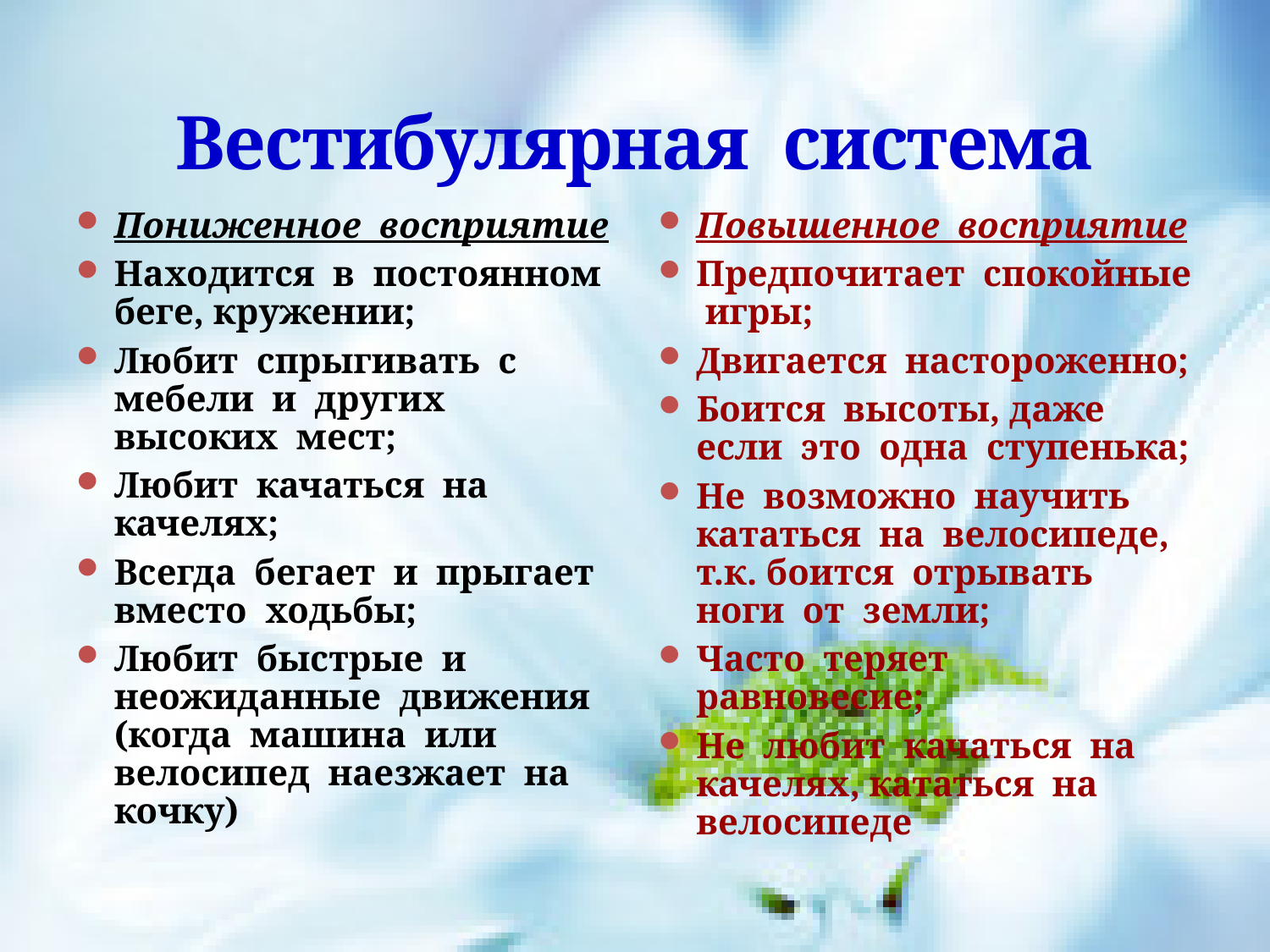

# Вестибулярная  система
Пониженное  восприятие
Находится  в  постоянном  беге, кружении;
Любит  спрыгивать  с  мебели  и  других  высоких  мест;
Любит  качаться  на  качелях;
Всегда  бегает  и  прыгает  вместо  ходьбы;
Любит  быстрые  и  неожиданные  движения (когда  машина  или  велосипед  наезжает  на  кочку)

Повышенное  восприятие
Предпочитает  спокойные  игры;
Двигается  настороженно;
Боится  высоты, даже  если  это  одна  ступенька;
Не  возможно  научить  кататься  на  велосипеде, т.к. боится  отрывать  ноги  от  земли;
Часто  теряет  равновесие;
Не  любит  качаться  на  качелях, кататься  на  велосипеде